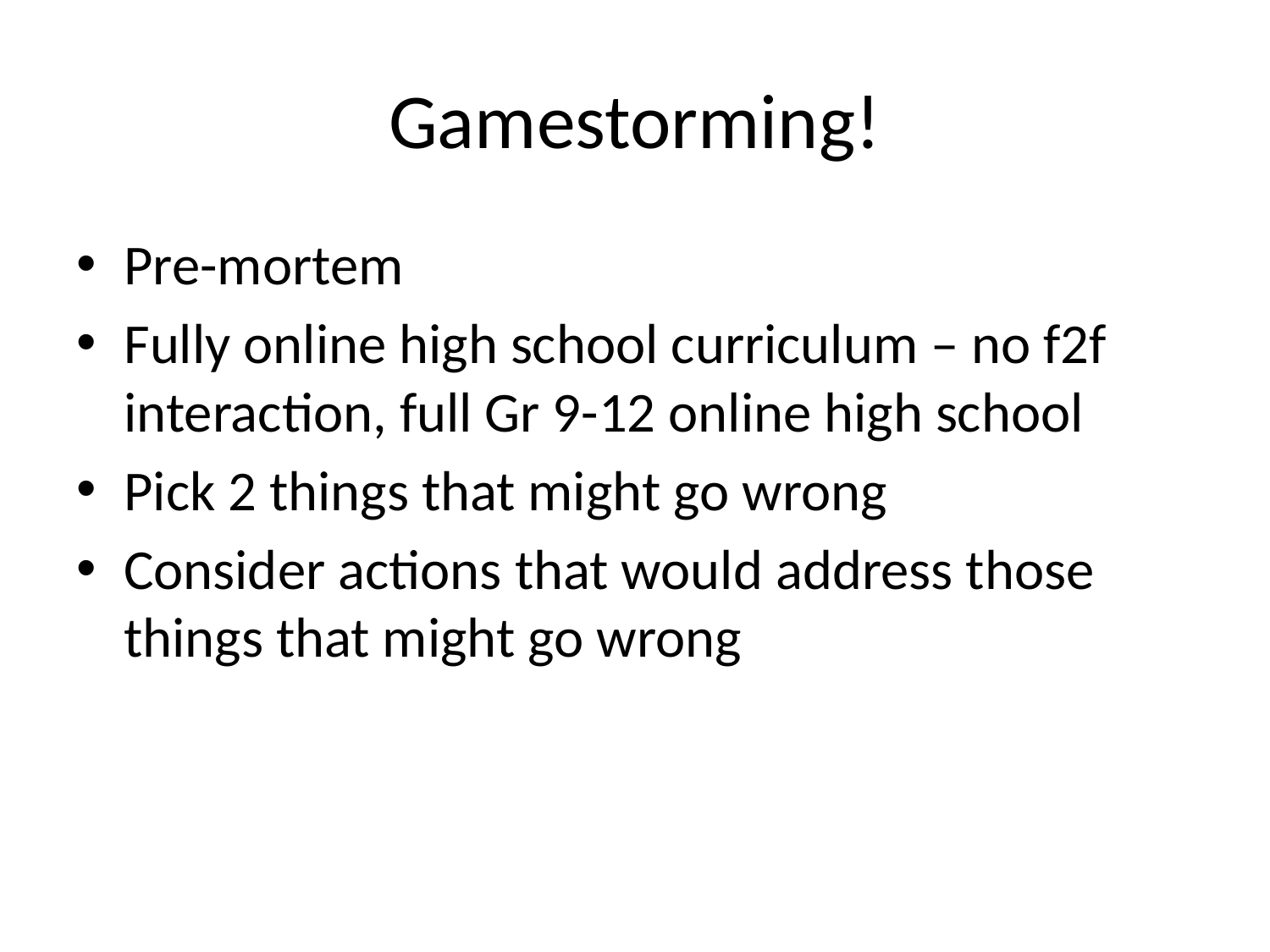

# Gamestorming!
Pre-mortem
Fully online high school curriculum – no f2f interaction, full Gr 9-12 online high school
Pick 2 things that might go wrong
Consider actions that would address those things that might go wrong